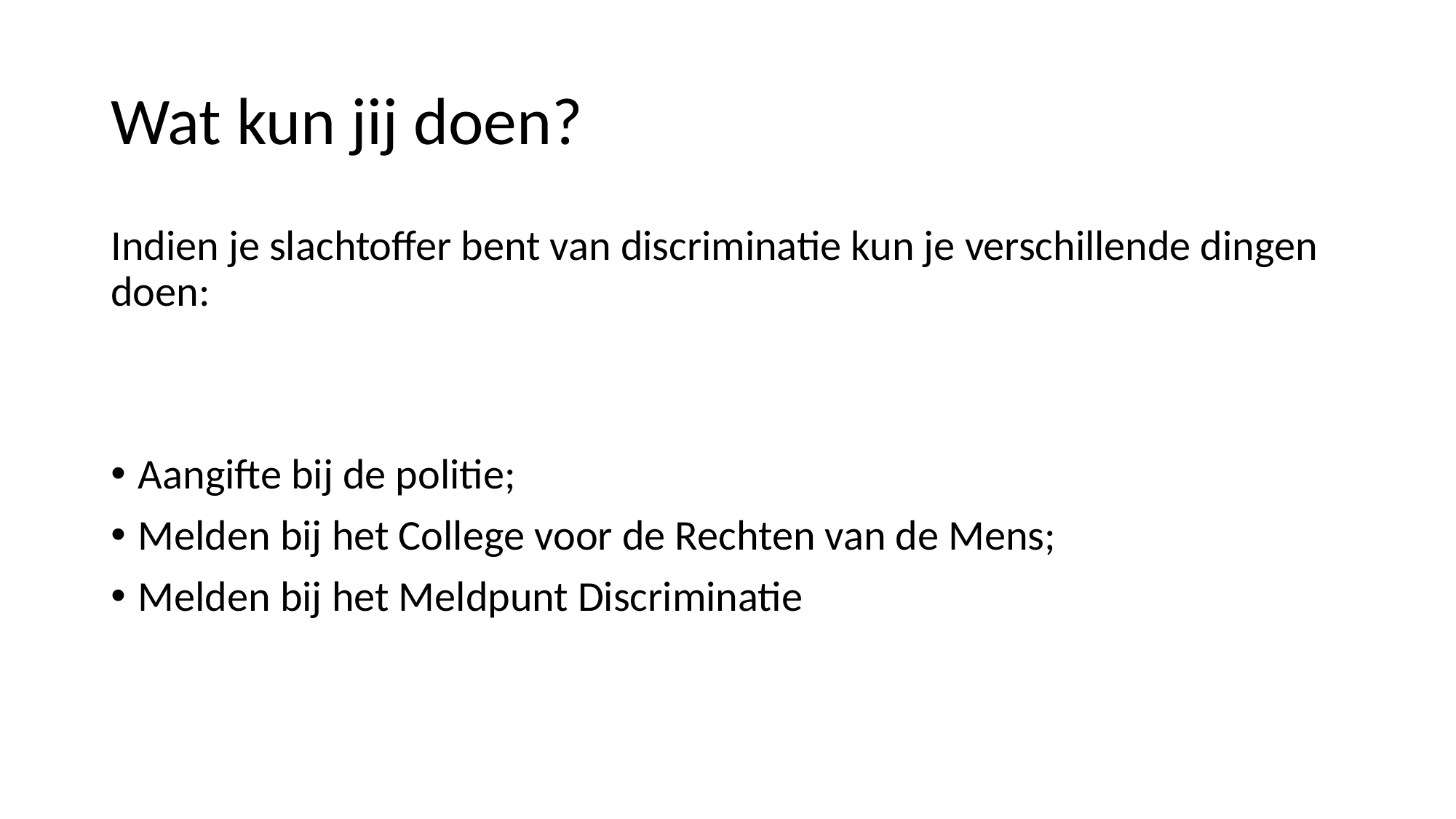

# Wat kun jij doen?
Indien je slachtoffer bent van discriminatie kun je verschillende dingen doen:

Aangifte bij de politie;
Melden bij het College voor de Rechten van de Mens;
Melden bij het Meldpunt Discriminatie